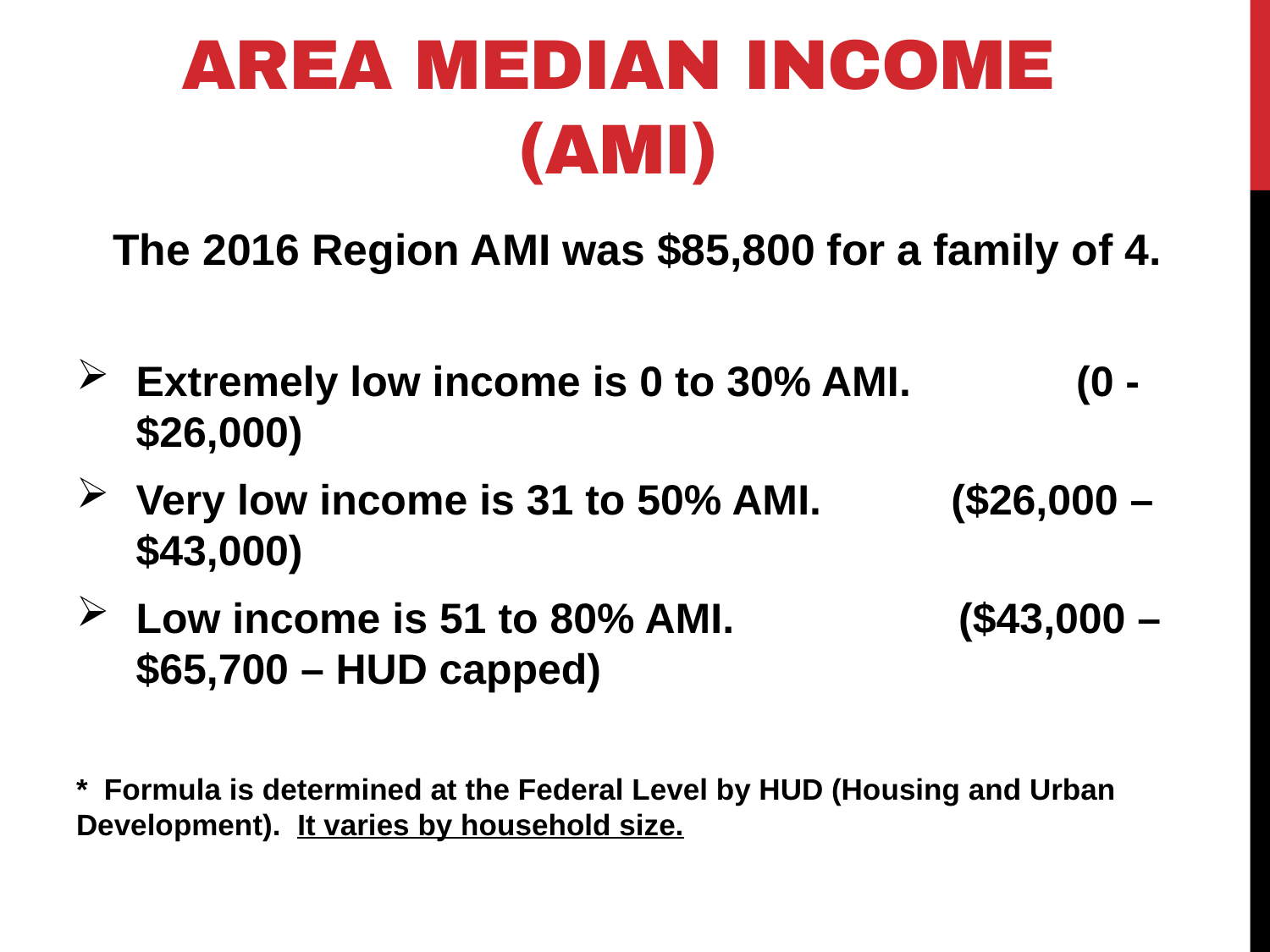

# Area Median Income (AMI)
The 2016 Region AMI was $85,800 for a family of 4.

Extremely low income is 0 to 30% AMI.              (0 - $26,000)
Very low income is 31 to 50% AMI.           ($26,000 – $43,000)
Low income is 51 to 80% AMI.                   ($43,000 – $65,700 – HUD capped)

*  Formula is determined at the Federal Level by HUD (Housing and Urban Development).  It varies by household size.